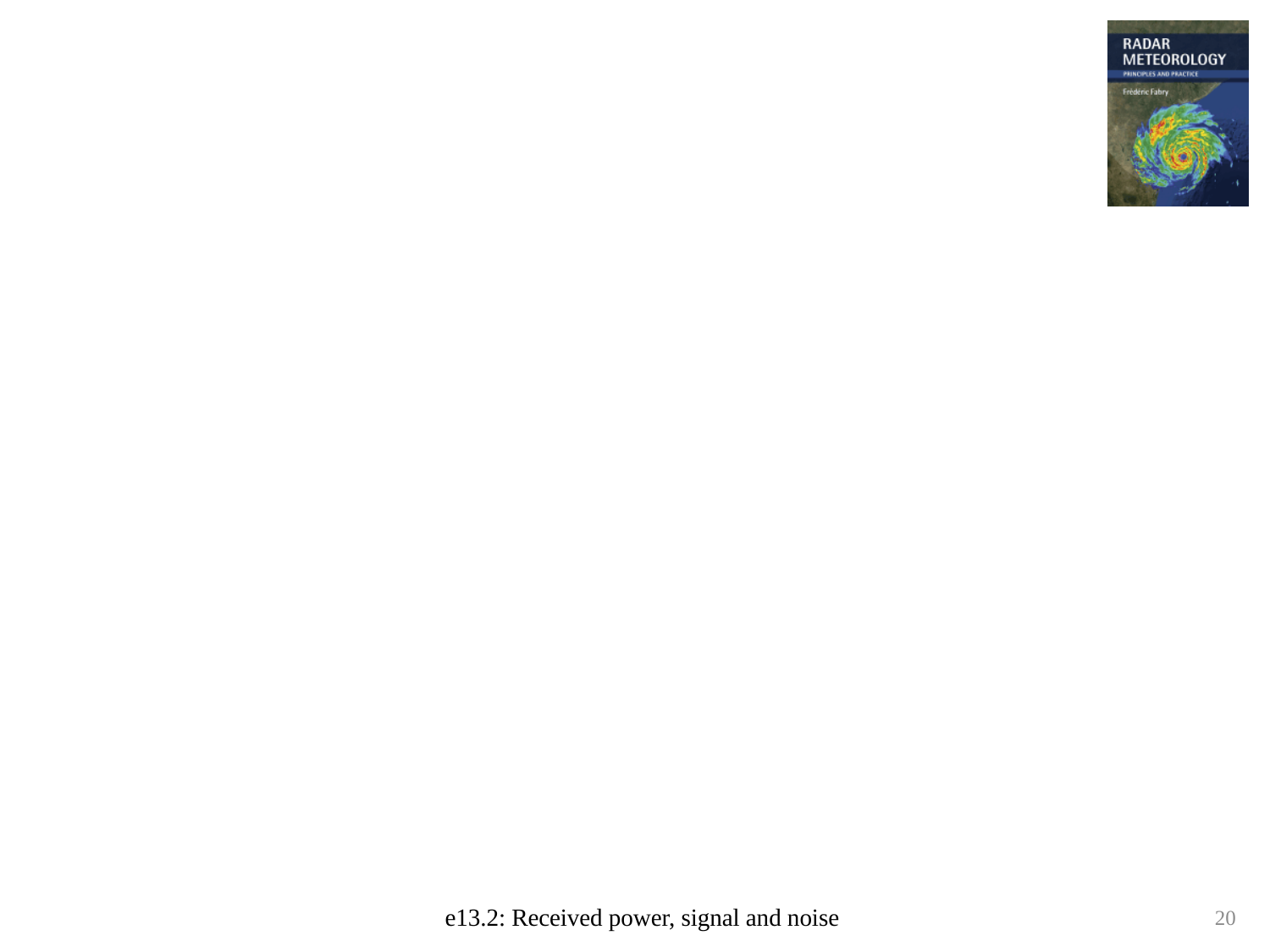

e13.2: Received power, signal and noise
20